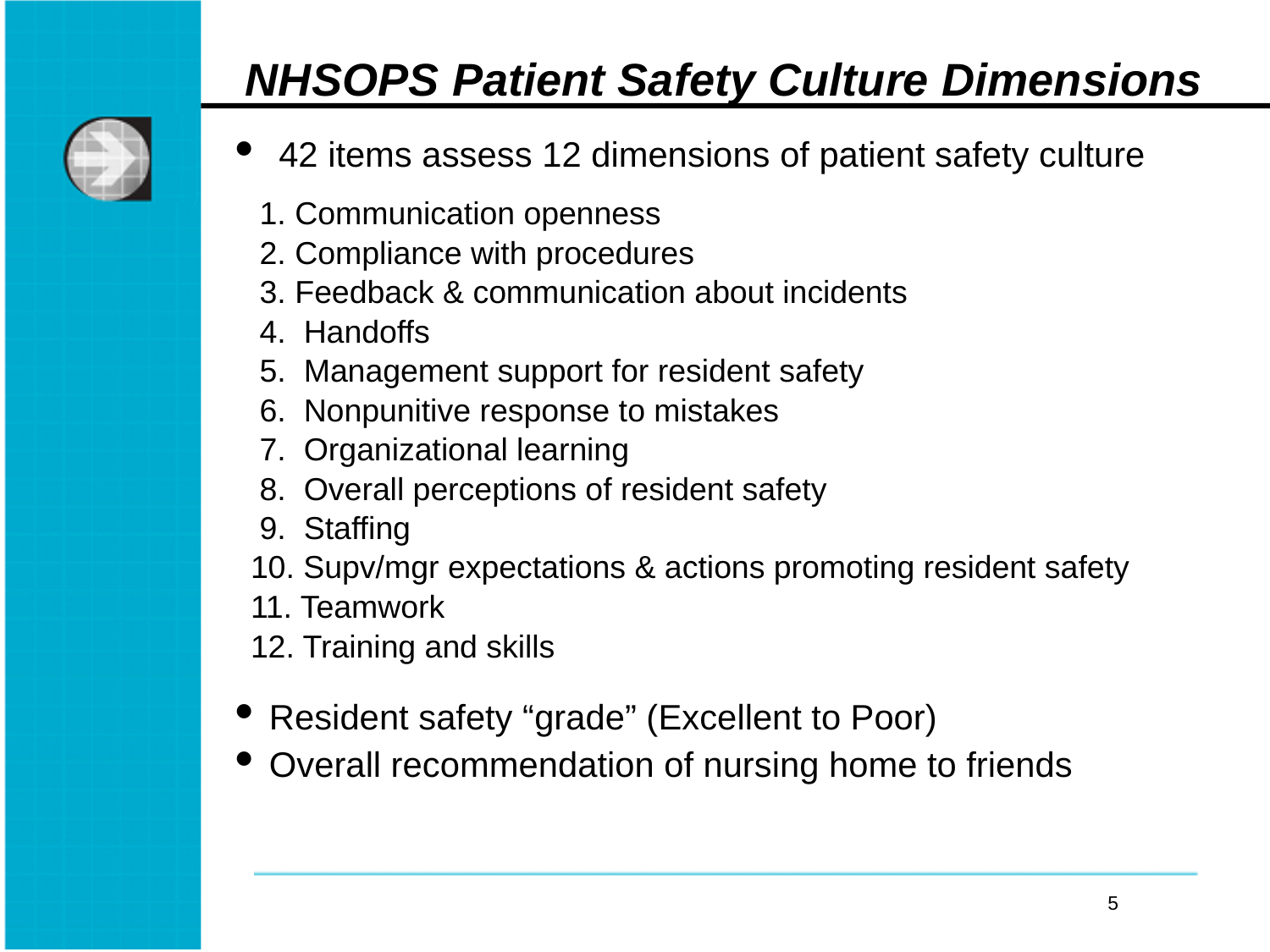

# NHSOPS Patient Safety Culture Dimensions

  42 items assess 12 dimensions of patient safety culture
 1. Communication openness
 2. Compliance with procedures
 3. Feedback & communication about incidents
 4.  Handoffs
 5.  Management support for resident safety
 6.  Nonpunitive response to mistakes
 7.  Organizational learning
 8.  Overall perceptions of resident safety
 9.  Staffing
10. Supv/mgr expectations & actions promoting resident safety
11. Teamwork
12. Training and skills

 Resident safety “grade” (Excellent to Poor)
 Overall recommendation of nursing home to friends